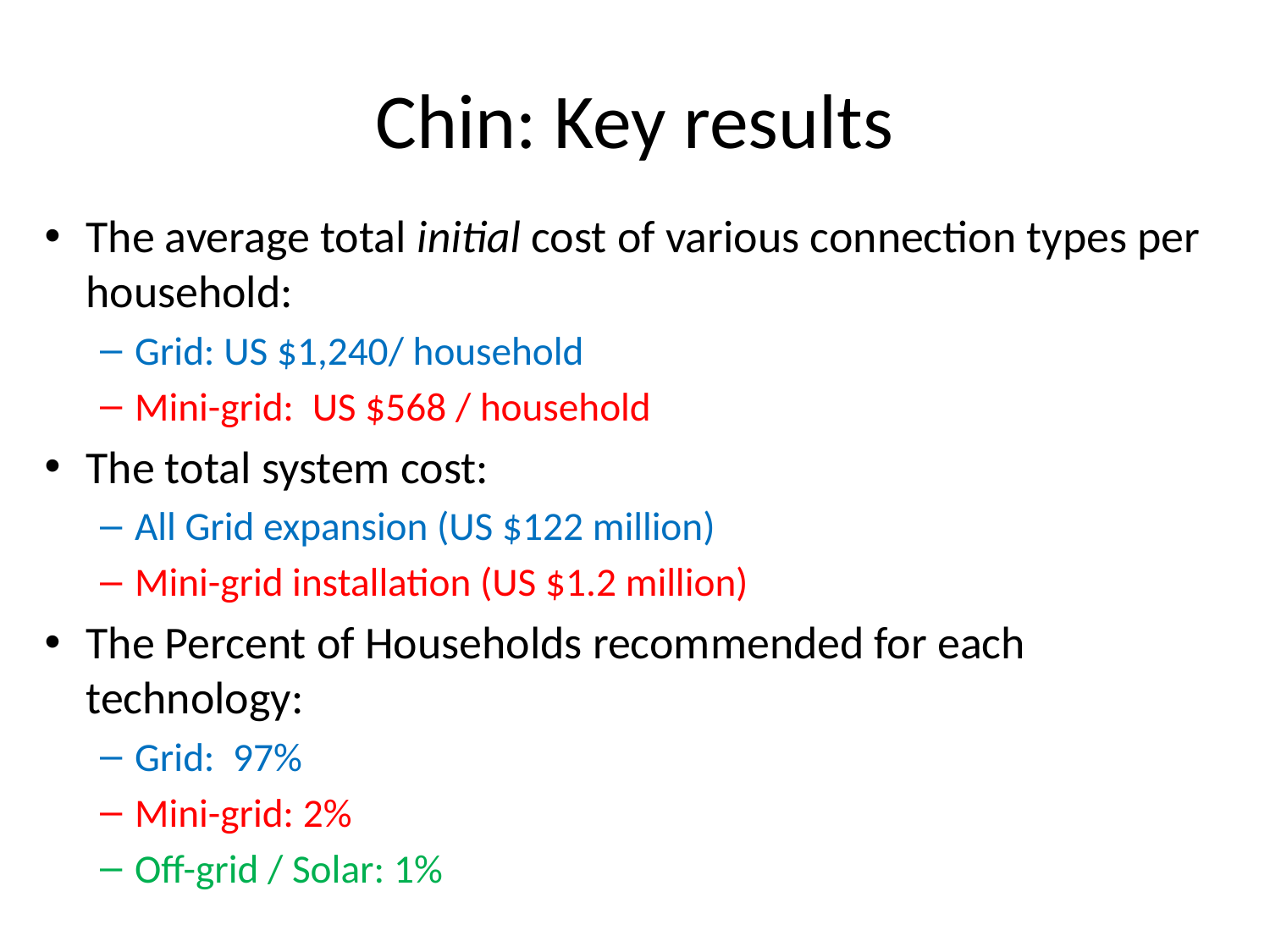

# Chin: Key results
The average total initial cost of various connection types per household:
Grid: US $1,240/ household
Mini-grid:  US $568 / household
The total system cost:
All Grid expansion (US $122 million)
Mini-grid installation (US $1.2 million)
The Percent of Households recommended for each technology:
Grid:  97%
Mini-grid: 2%
Off-grid / Solar: 1%